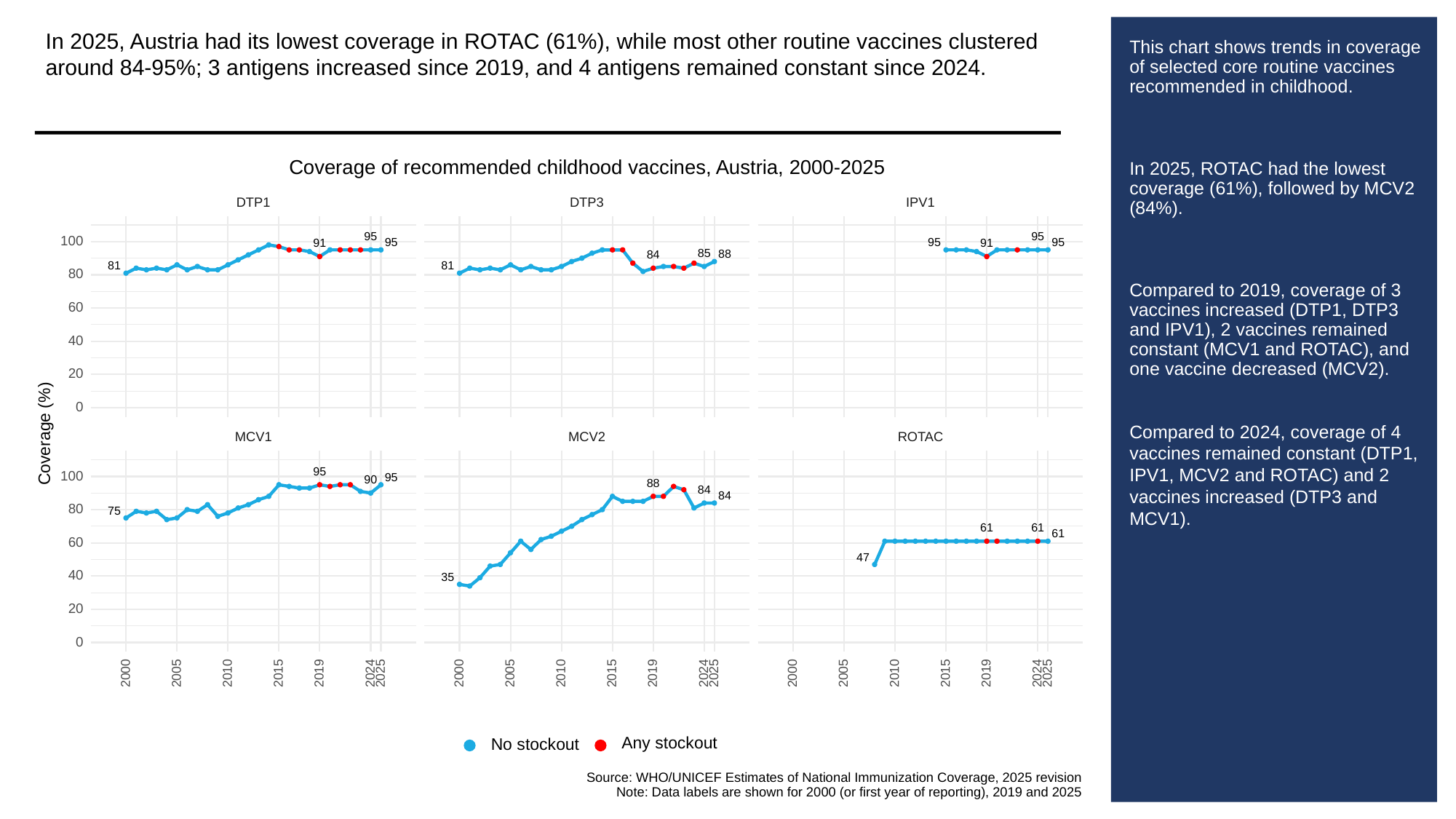

In 2025, Austria had its lowest coverage in ROTAC (61%), while most other routine vaccines clustered around 84-95%; 3 antigens increased since 2019, and 4 antigens remained constant since 2024.
# This chart shows trends in coverage of selected core routine vaccines recommended in childhood.

In 2025, ROTAC had the lowest coverage (61%), followed by MCV2 (84%).

Compared to 2019, coverage of 3 vaccines increased (DTP1, DTP3 and IPV1), 2 vaccines remained constant (MCV1 and ROTAC), and one vaccine decreased (MCV2).

Compared to 2024, coverage of 4 vaccines remained constant (DTP1, IPV1, MCV2 and ROTAC) and 2 vaccines increased (DTP3 and MCV1).

Coverage of recommended childhood vaccines, Austria, 2000-2025
DTP3
DTP1
IPV1

95
95
100
95
95
95
91
91

85

88

84

81
81

80

60

40

20

0

Coverage (%)
ROTAC
MCV1
MCV2

95
100
95
90

88

84

84

80

75

61
61

61

60

47

40
35

20

0

2000
2005
2010
2015
2019
2024
2025
2000
2005
2010
2015
2019
2024
2025
2000
2005
2010
2015
2019
2024
2025
Any stockout
No stockout

Source: WHO/UNICEF Estimates of National Immunization Coverage, 2025 revision
Note: Data labels are shown for 2000 (or first year of reporting), 2019 and 2025